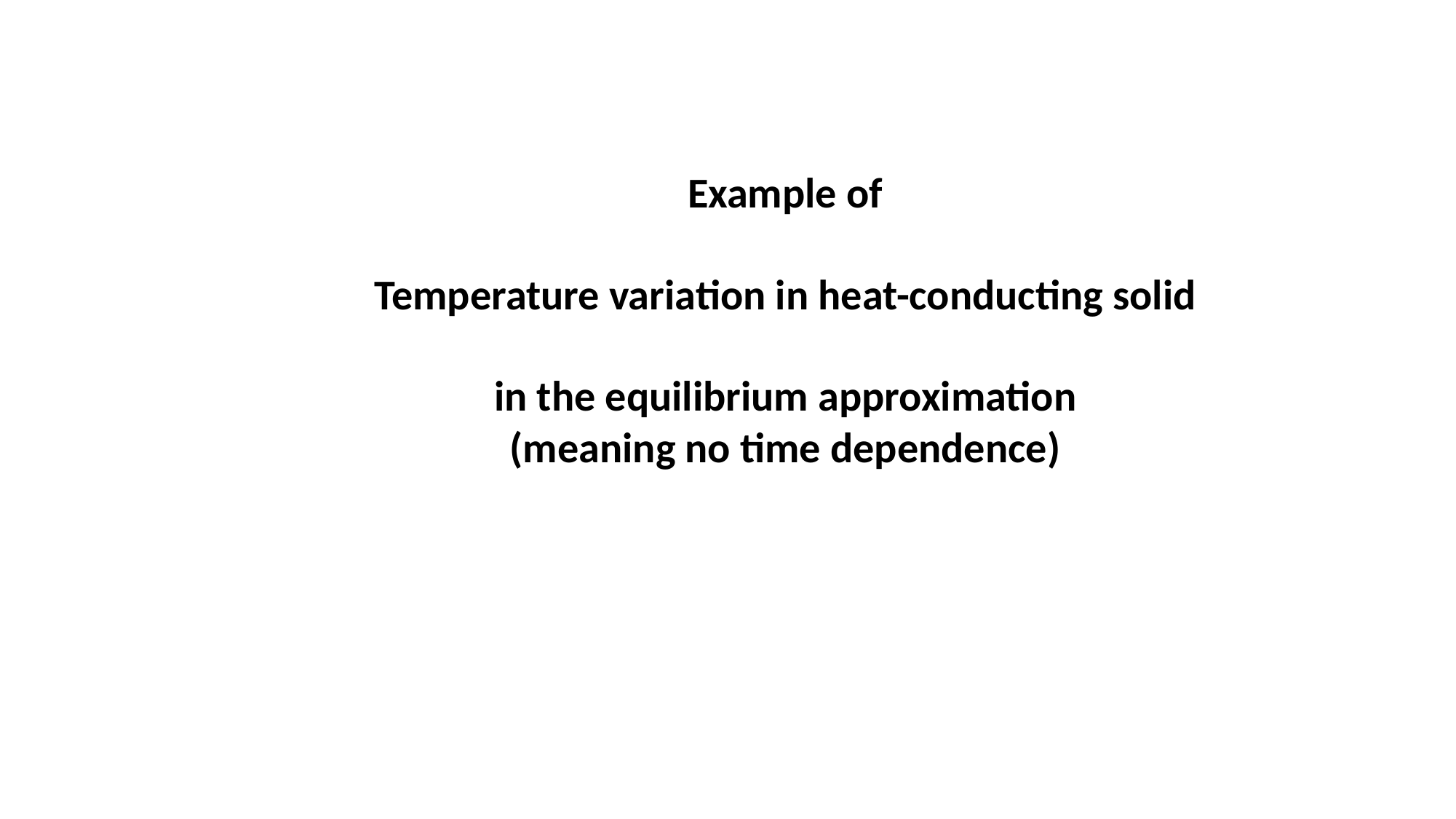

Example of

Temperature variation in heat-conducting solid

in the equilibrium approximation
(meaning no time dependence)